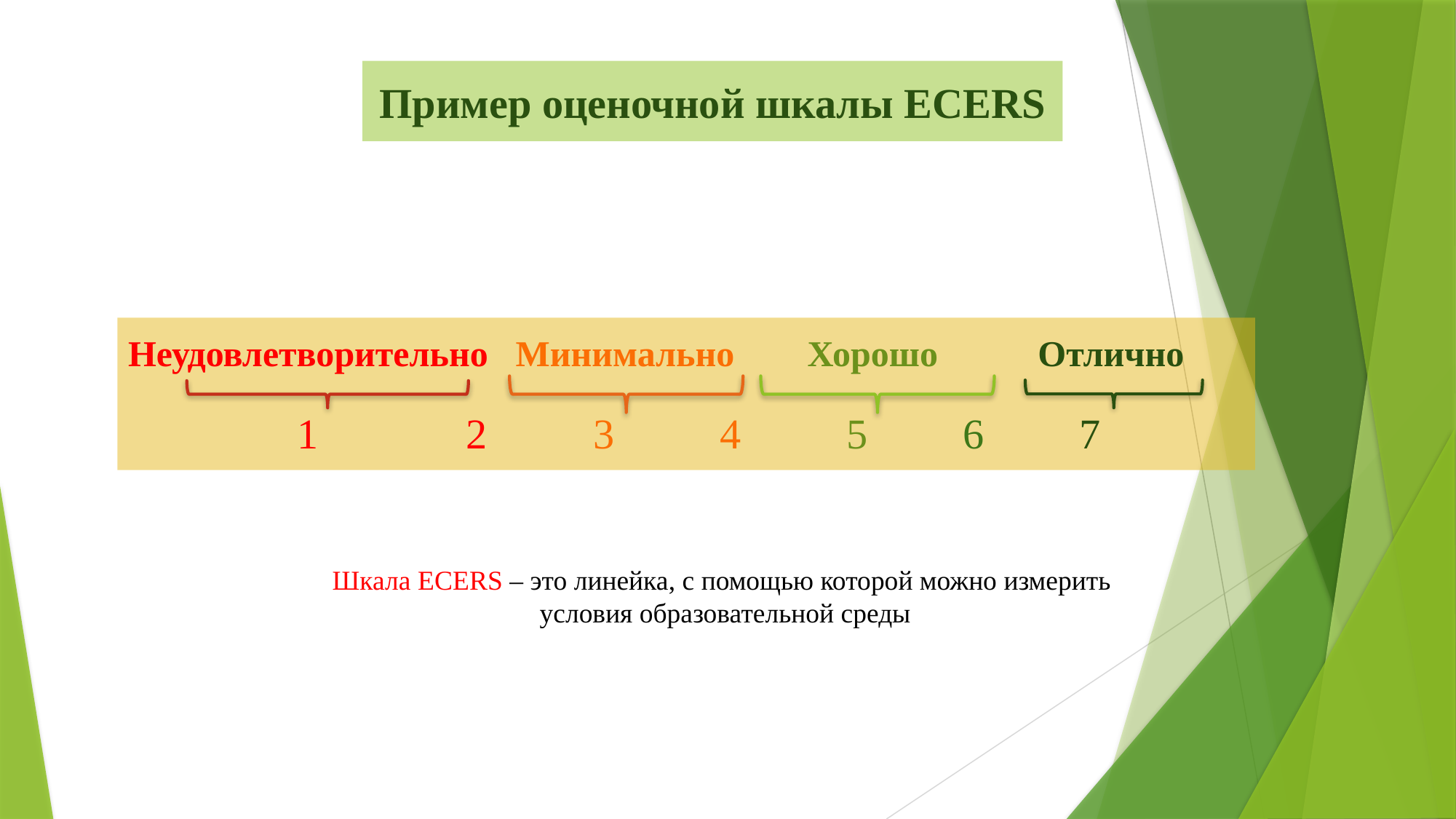

Пример оценочной шкалы ECERS

Неудовлетворительно   Минимально        Хорошо           Отлично

               1              2          3          4          5         6         7
Шкала ECERS – это линейка, с помощью которой можно измерить
условия образовательной среды